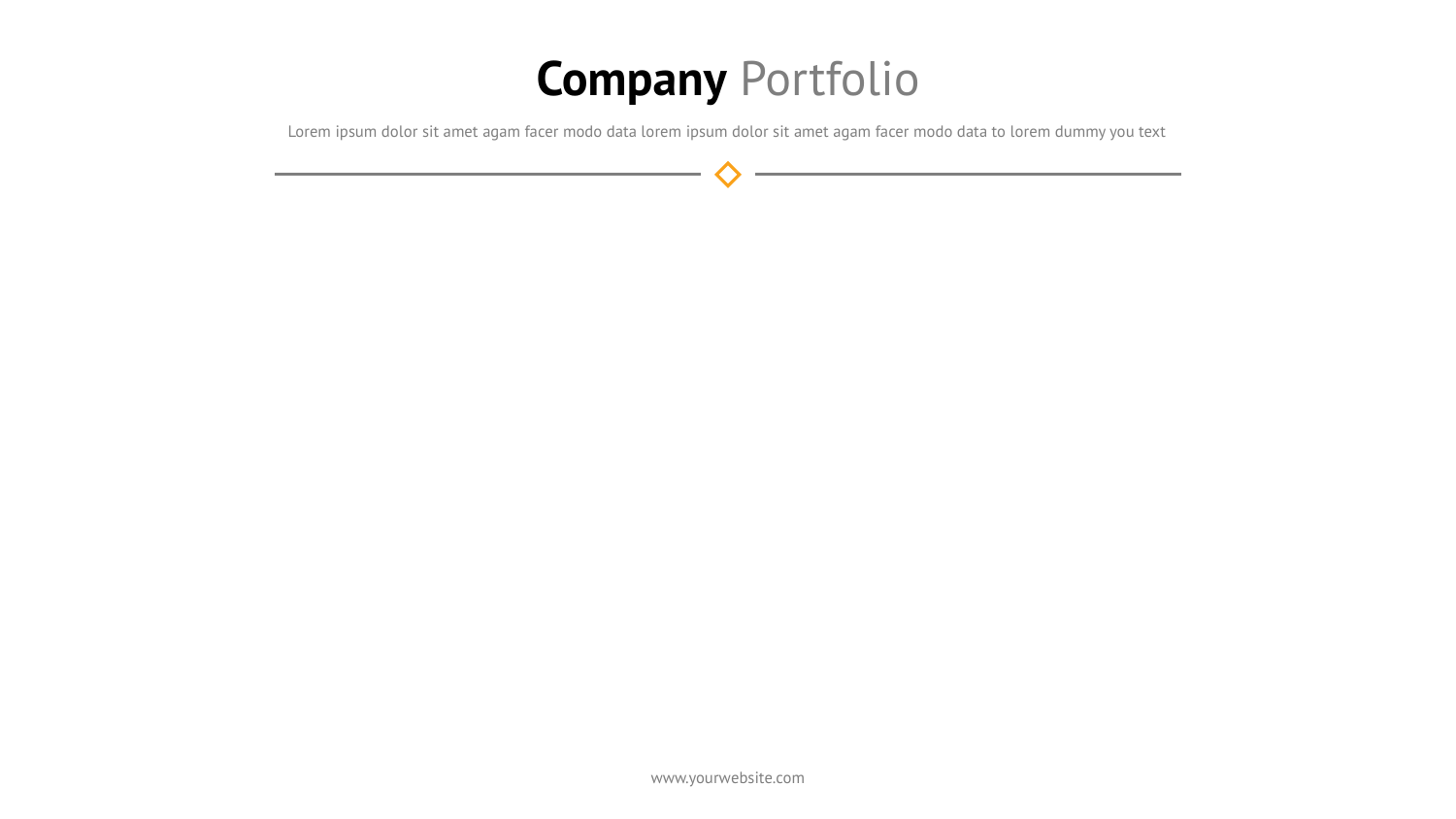

# Company Portfolio
6
Lorem ipsum dolor sit amet agam facer modo data lorem ipsum dolor sit amet agam facer modo data to lorem dummy you text

www.yourwebsite.com